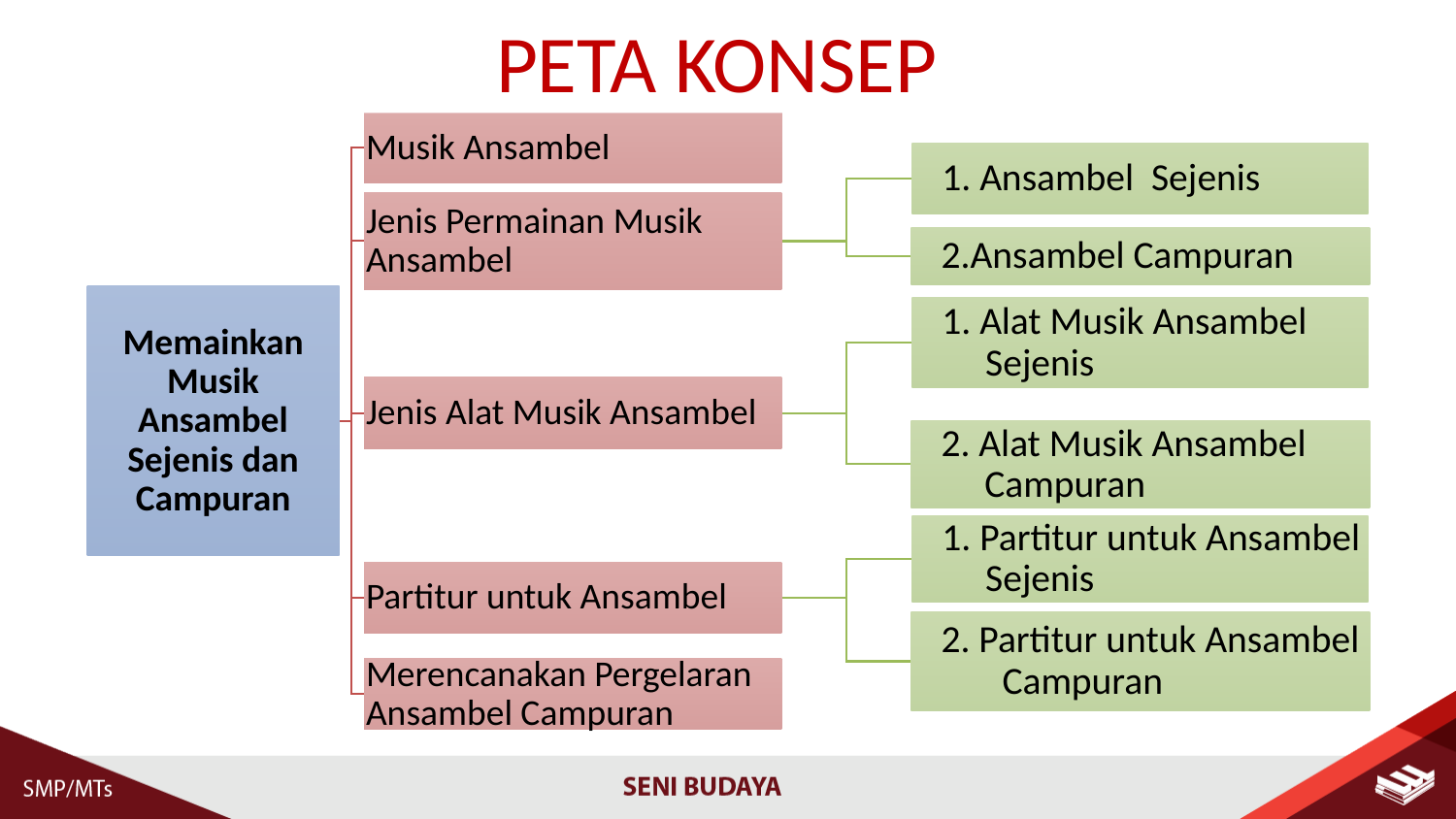

PETA KONSEP

Memainkan Musik Ansambel Sejenis dan Campuran
Musik Ansambel
Jenis Permainan Musik Ansambel
1. Ansambel  Sejenis
2.Ansambel Campuran
Jenis Alat Musik Ansambel
1. Alat Musik Ansambel  Sejenis
2. Alat Musik Ansambel Campuran
Partitur untuk Ansambel
1. Partitur untuk Ansambel Sejenis
2. Partitur untuk Ansambel   Campuran
Merencanakan Pergelaran Ansambel Campuran